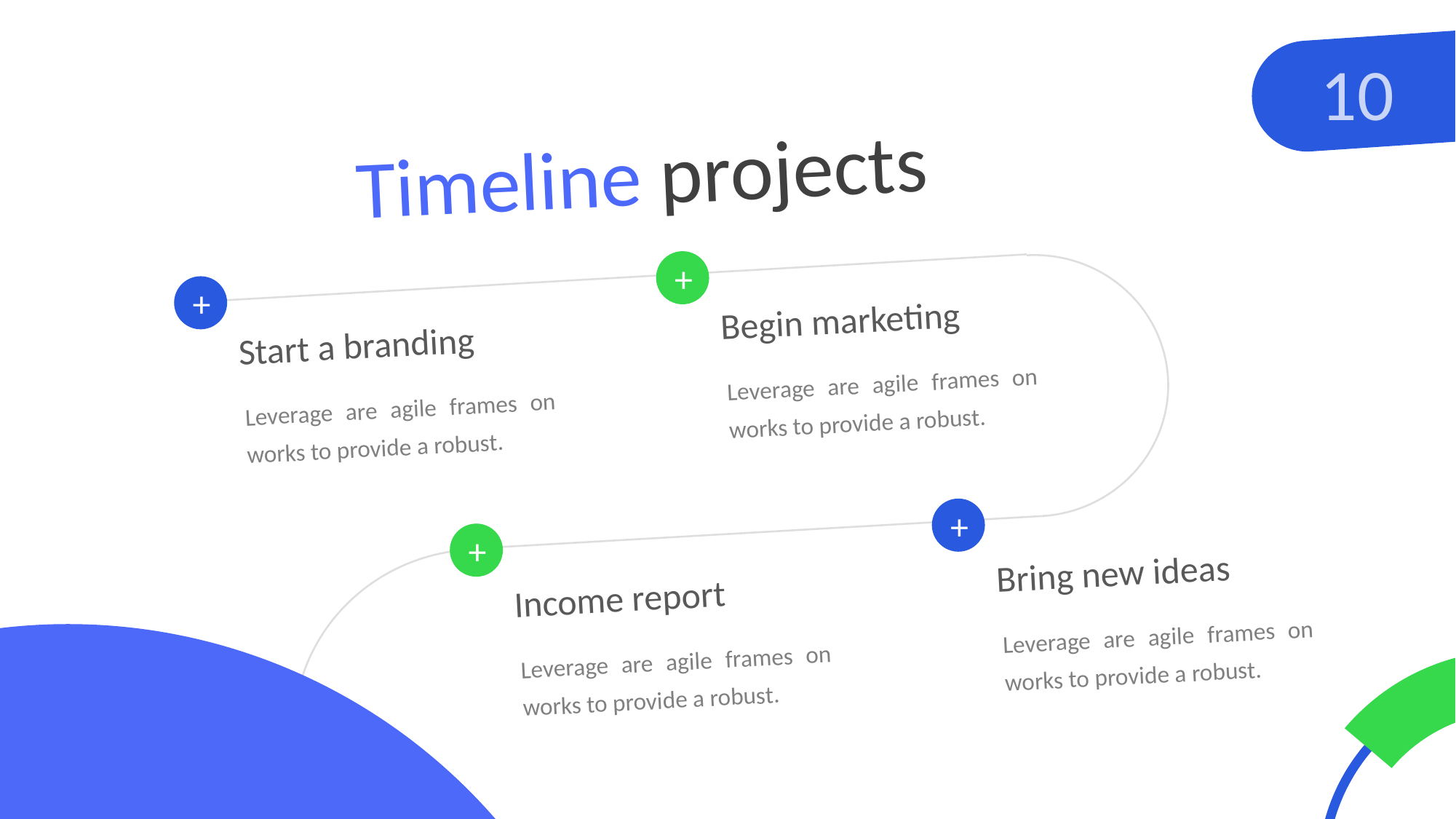

10
Timeline projects
+

+
Begin marketing
Start a branding
Leverage are agile frames on works to provide a robust.
Leverage are agile frames on works to provide a robust.
+
+
Bring new ideas
Income report
Leverage are agile frames on works to provide a robust.

Leverage are agile frames on works to provide a robust.